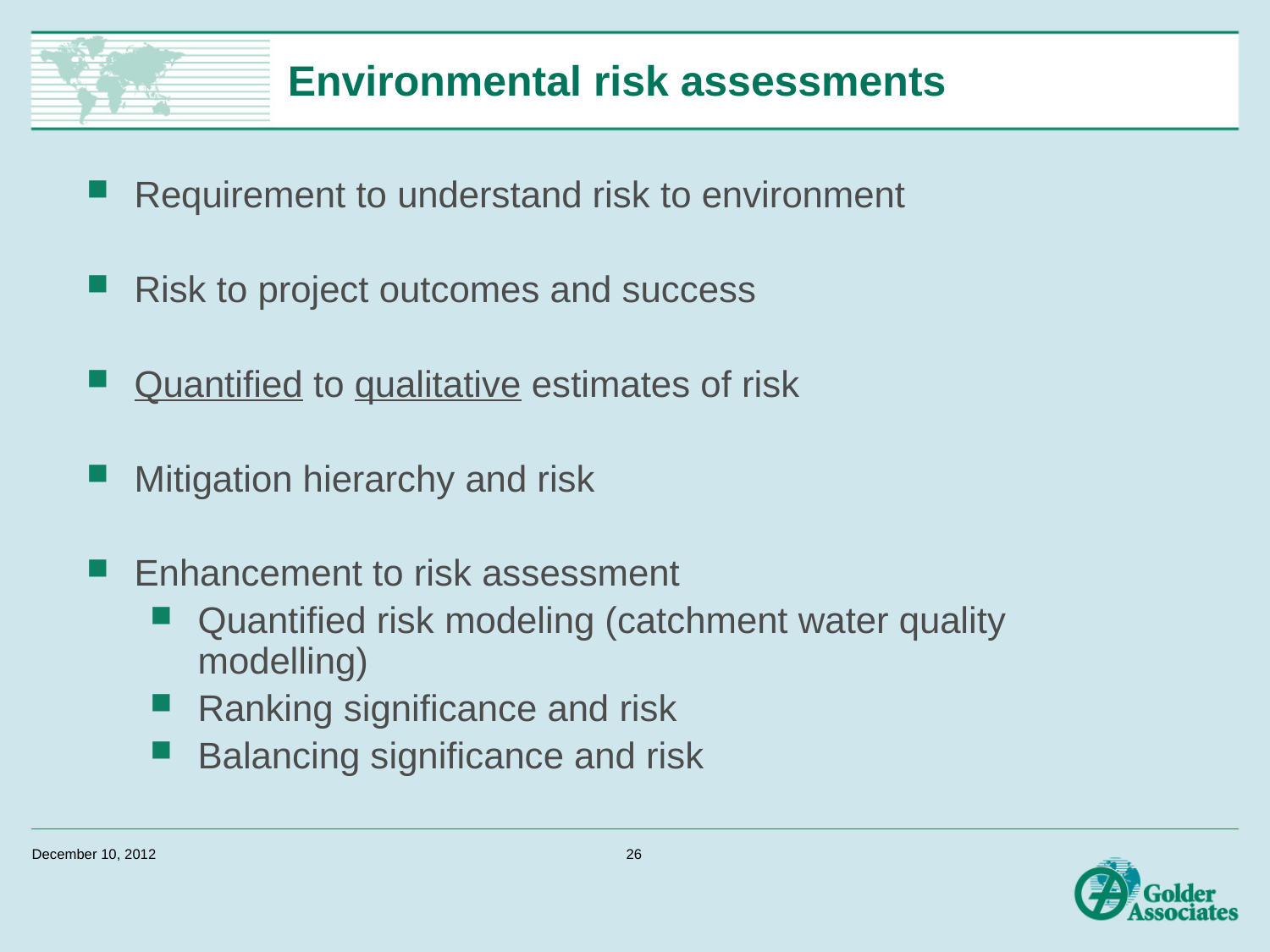

# Environmental risk assessments
Requirement to understand risk to environment

Risk to project outcomes and success

Quantified to qualitative estimates of risk

Mitigation hierarchy and risk

Enhancement to risk assessment
Quantified risk modeling (catchment water quality modelling)
Ranking significance and risk
Balancing significance and risk
December 10, 2012
26